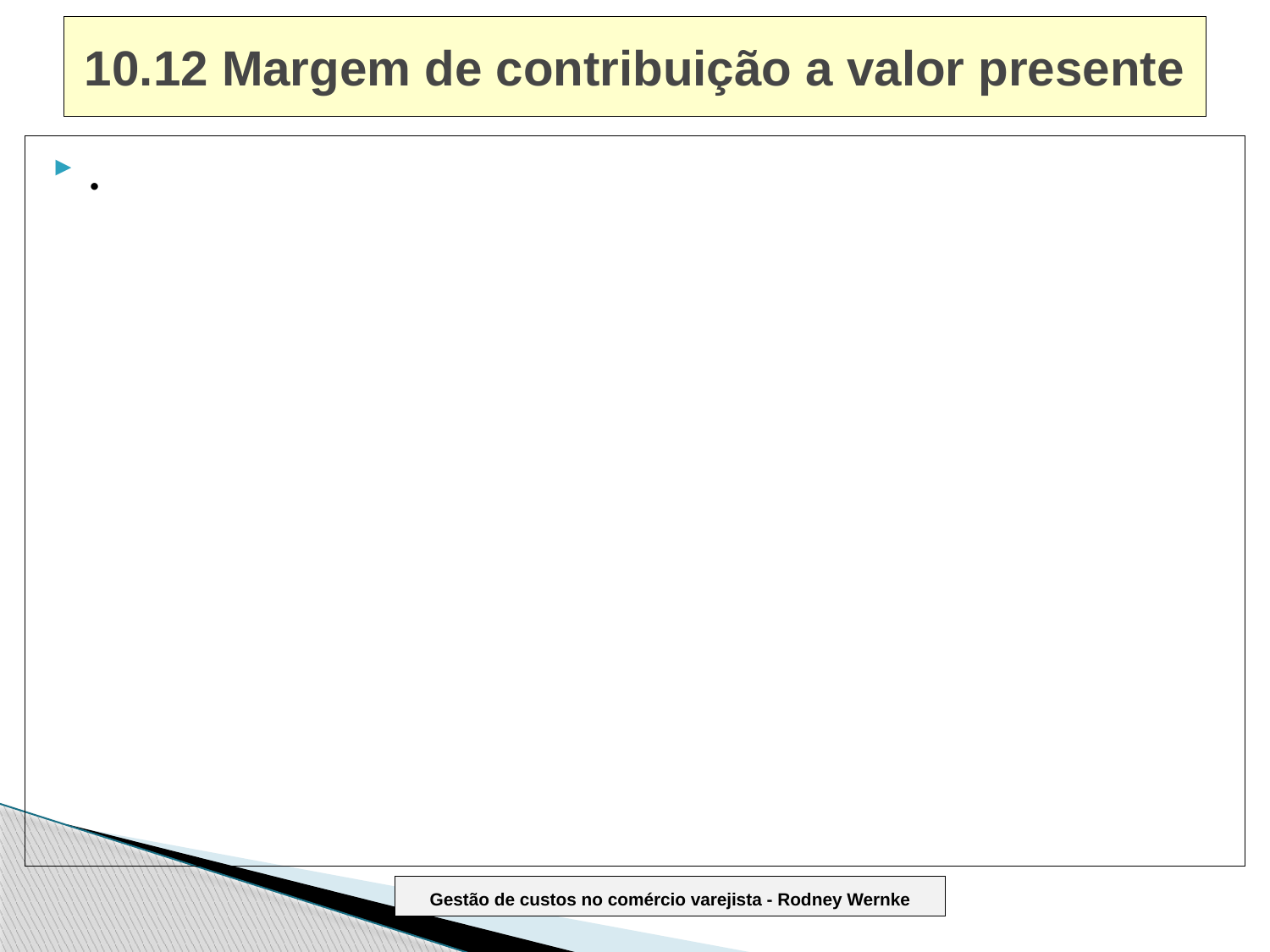

# 10.12 Margem de contribuição a valor presente
.

Gestão de custos no comércio varejista - Rodney Wernke